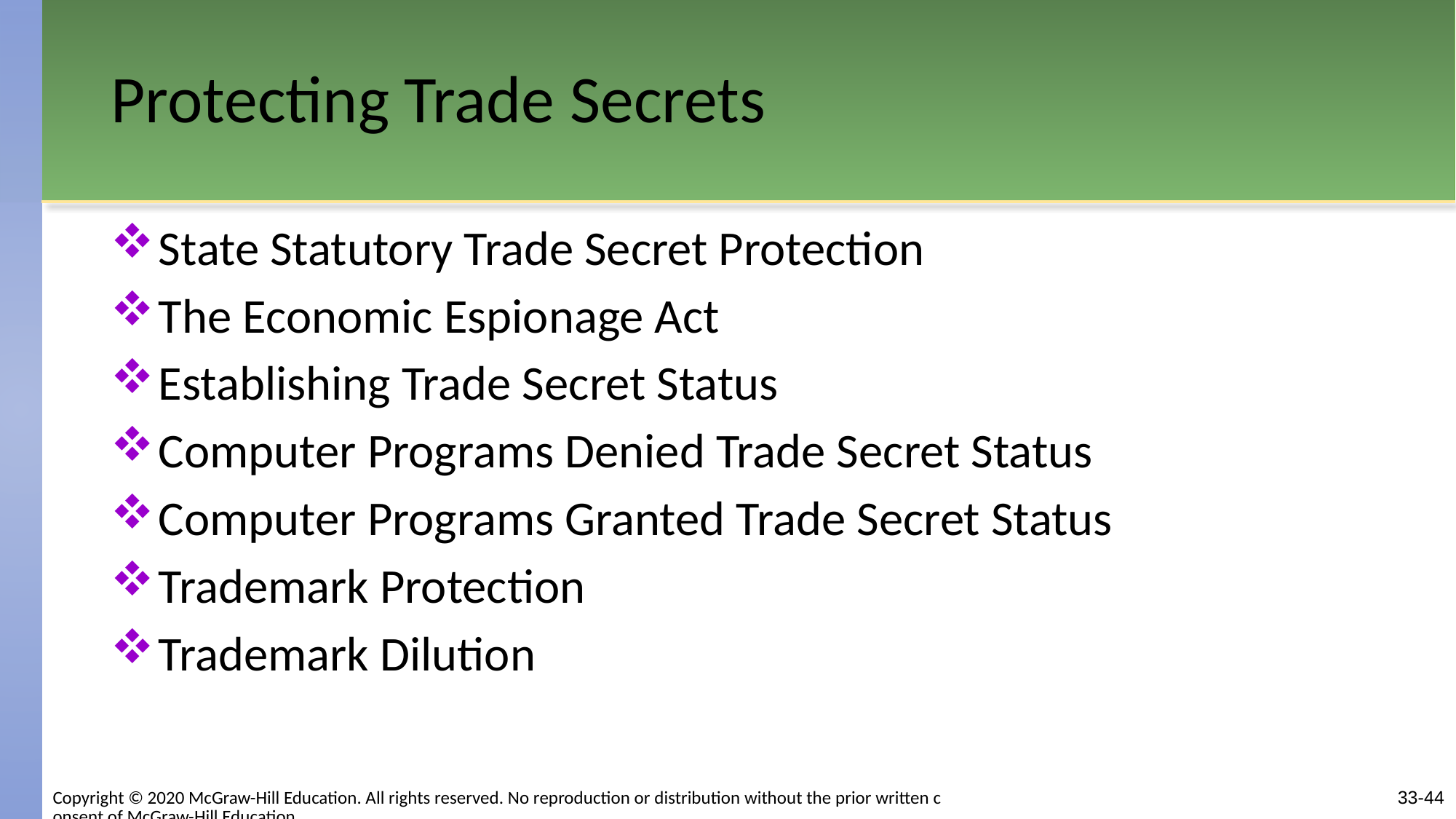

# Protecting Trade Secrets
State Statutory Trade Secret Protection
The Economic Espionage Act
Establishing Trade Secret Status
Computer Programs Denied Trade Secret Status
Computer Programs Granted Trade Secret Status
Trademark Protection
Trademark Dilution
Copyright © 2020 McGraw-Hill Education. All rights reserved. No reproduction or distribution without the prior written consent of McGraw-Hill Education.
33-44